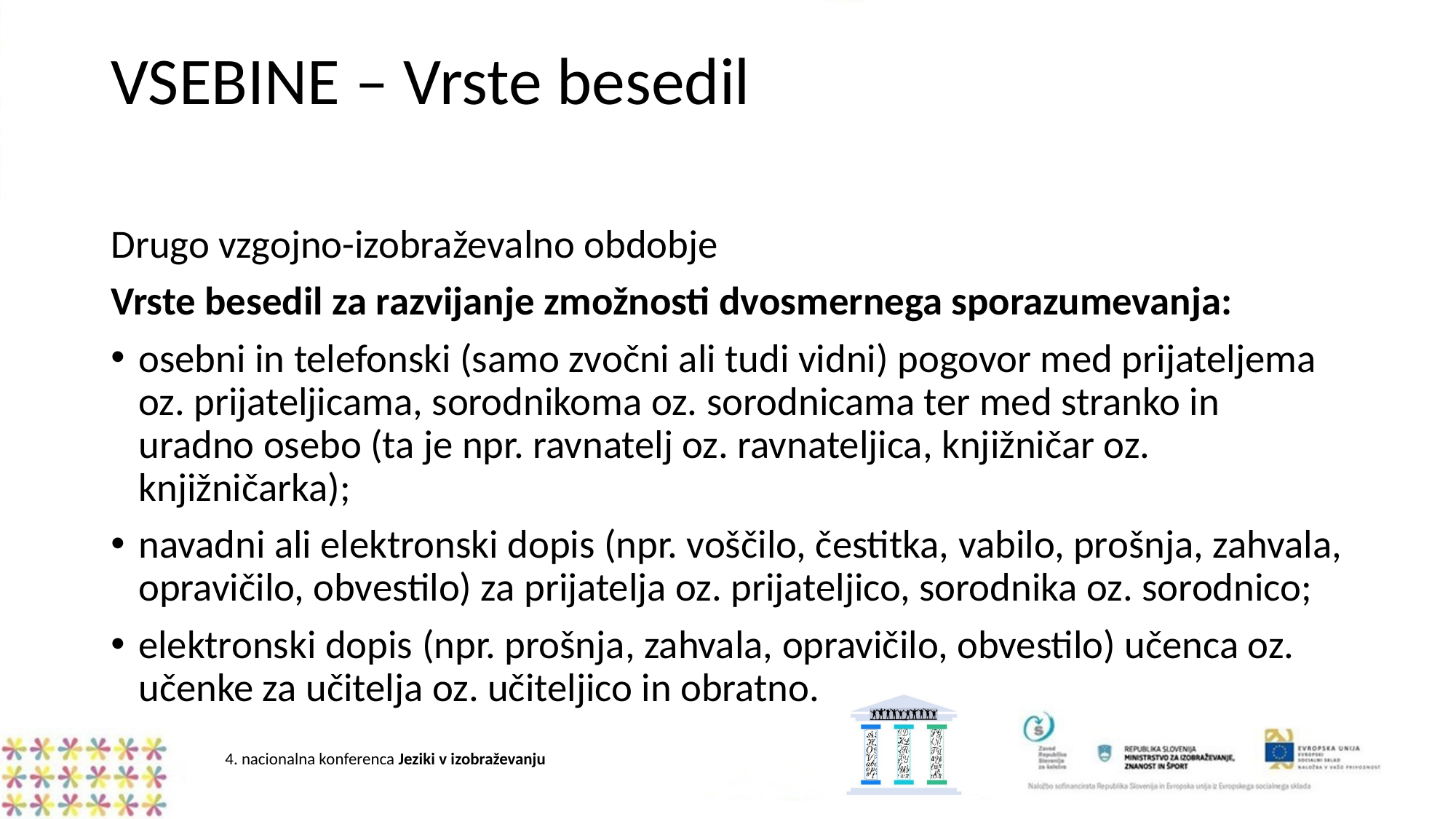

# VSEBINE – Vrste besedil
Drugo vzgojno-izobraževalno obdobje
Vrste besedil za razvijanje zmožnosti dvosmernega sporazumevanja:
osebni in telefonski (samo zvočni ali tudi vidni) pogovor med prijateljema oz. prijateljicama, sorodnikoma oz. sorodnicama ter med stranko in uradno osebo (ta je npr. ravnatelj oz. ravnateljica, knjižničar oz. knjižničarka);
navadni ali elektronski dopis (npr. voščilo, čestitka, vabilo, prošnja, zahvala, opravičilo, obvestilo) za prijatelja oz. prijateljico, sorodnika oz. sorodnico;
elektronski dopis (npr. prošnja, zahvala, opravičilo, obvestilo) učenca oz. učenke za učitelja oz. učiteljico in obratno.